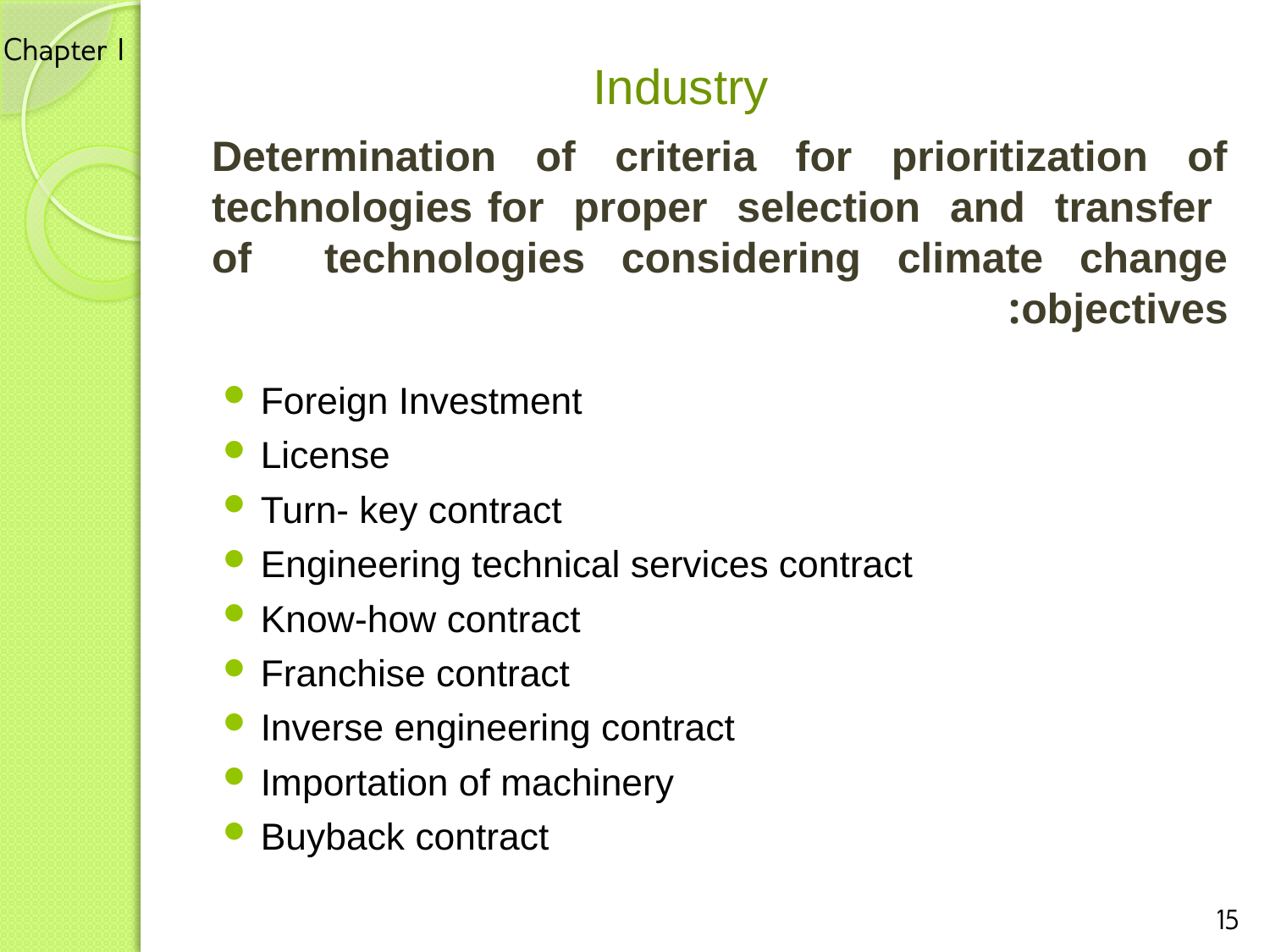

Industry
Chapter I
# Determination of criteria for prioritization of technologies for  proper  selection  and  transfer  of  technologies considering climate change objectives:
Foreign Investment
License
Turn- key contract
Engineering technical services contract
Know-how contract
Franchise contract
Inverse engineering contract
Importation of machinery
Buyback contract
15